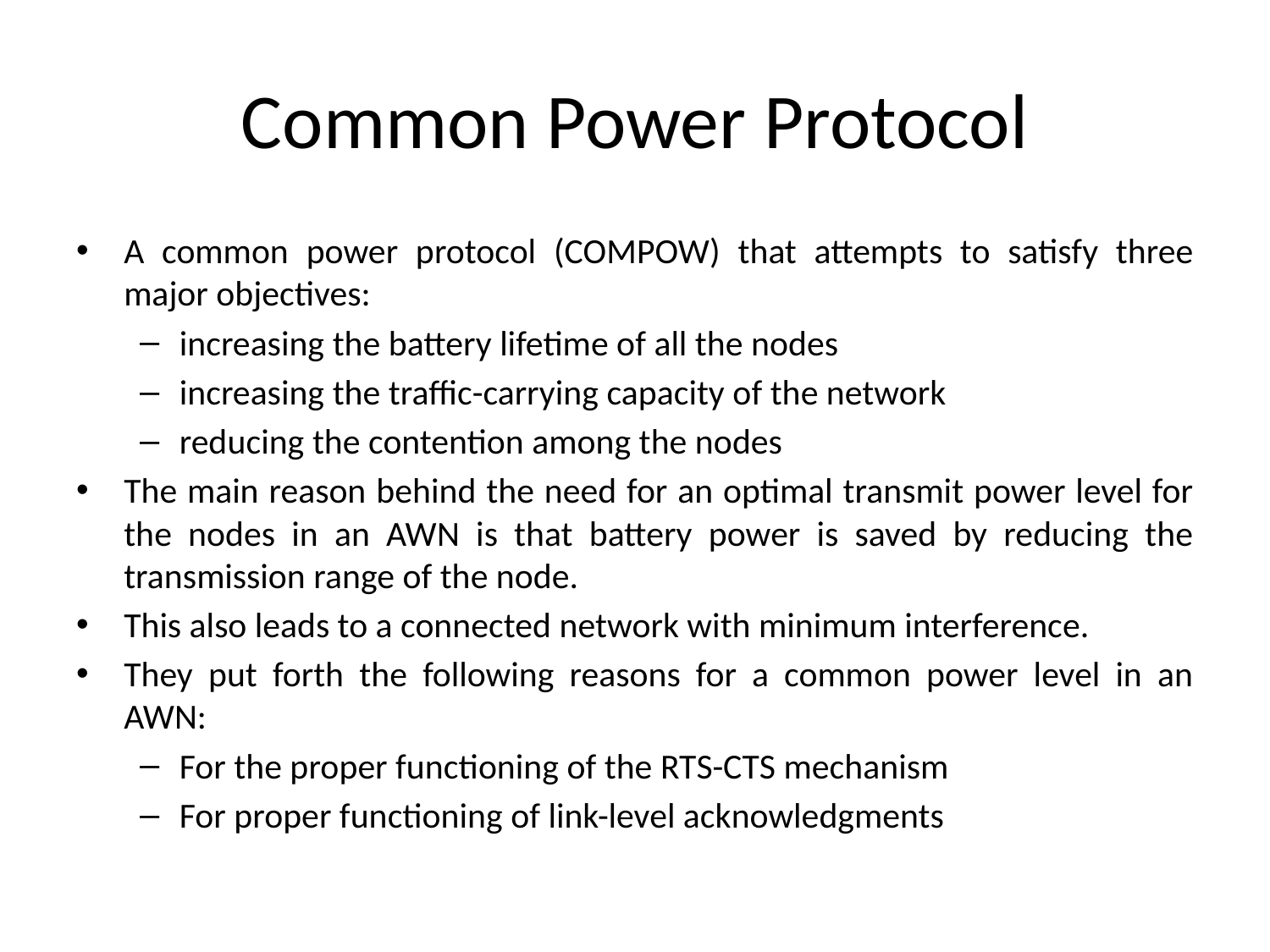

# Common Power Protocol
A common power protocol (COMPOW) that attempts to satisfy three major objectives:
increasing the battery lifetime of all the nodes
increasing the traffic-carrying capacity of the network
reducing the contention among the nodes
The main reason behind the need for an optimal transmit power level for the nodes in an AWN is that battery power is saved by reducing the transmission range of the node.
This also leads to a connected network with minimum interference.
They put forth the following reasons for a common power level in an AWN:
For the proper functioning of the RTS-CTS mechanism
For proper functioning of link-level acknowledgments